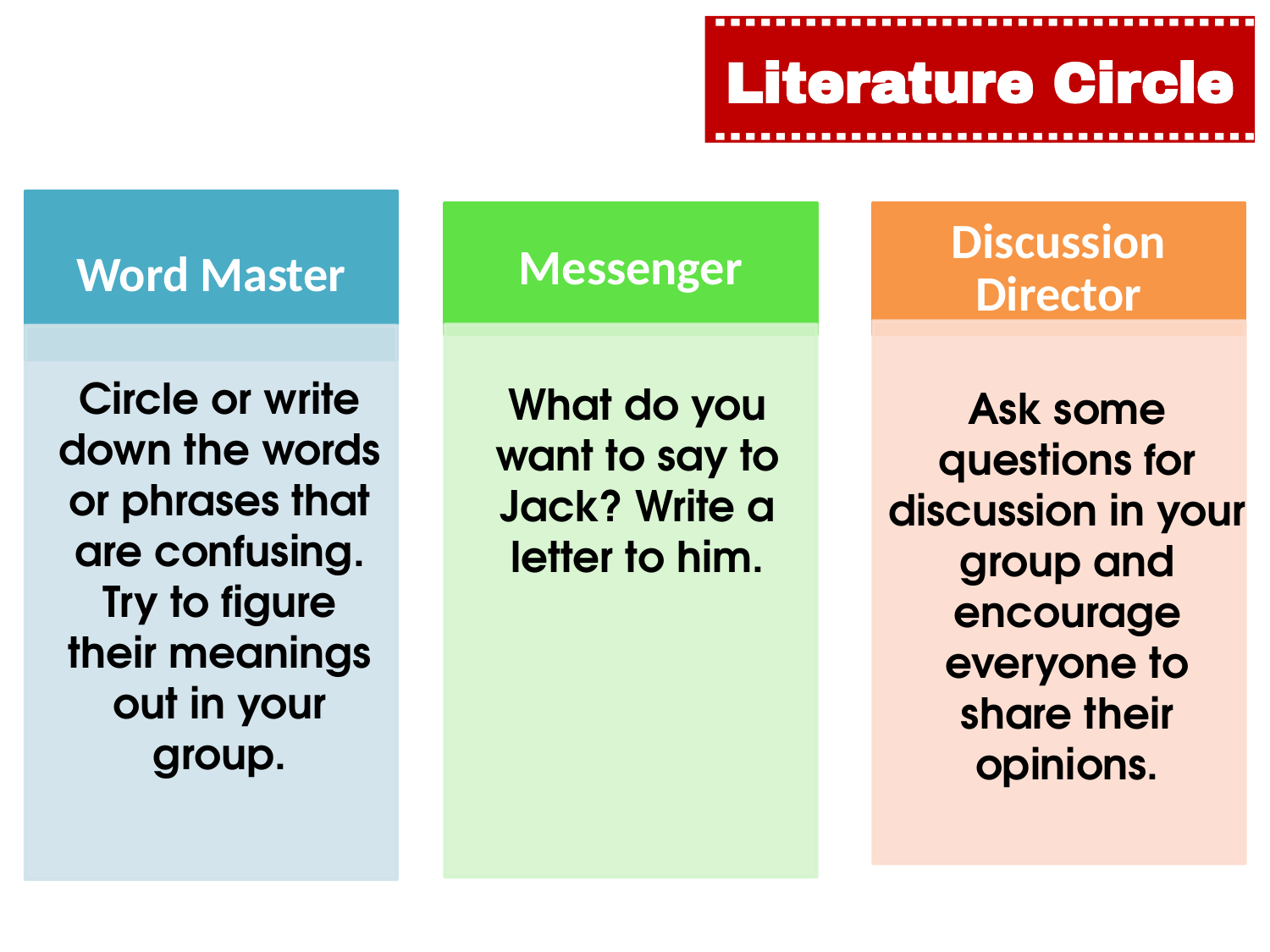

Literature Circle
Word Master

Messenger

Discussion Director

Circle or write down the words or phrases that are confusing. Try to figure their meanings out in your group.
What do you want to say to Jack? Write a letter to him.
Ask some questions for discussion in your group and encourage everyone to share their opinions.